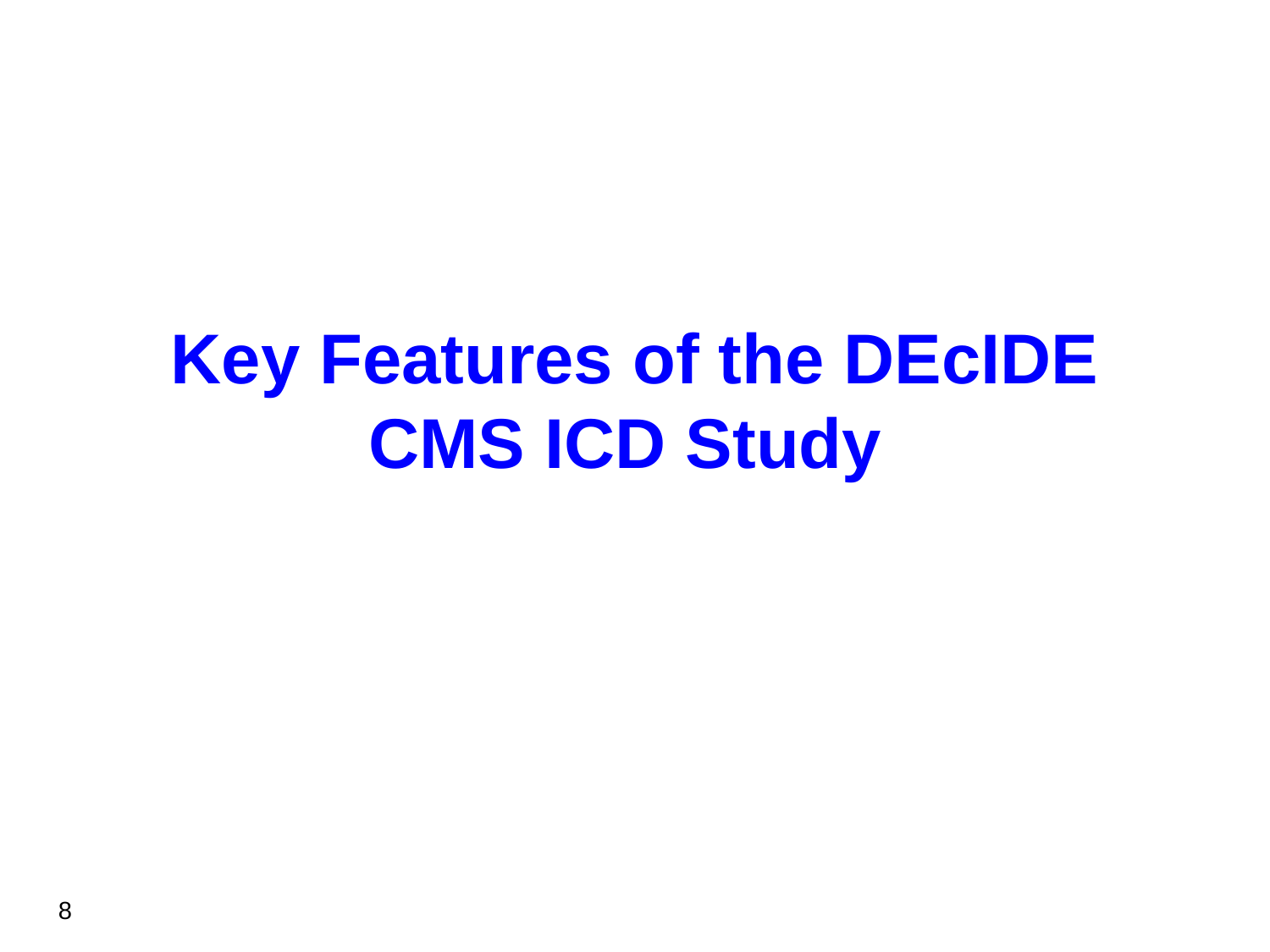

Key Features of the DEcIDE CMS ICD Study
8